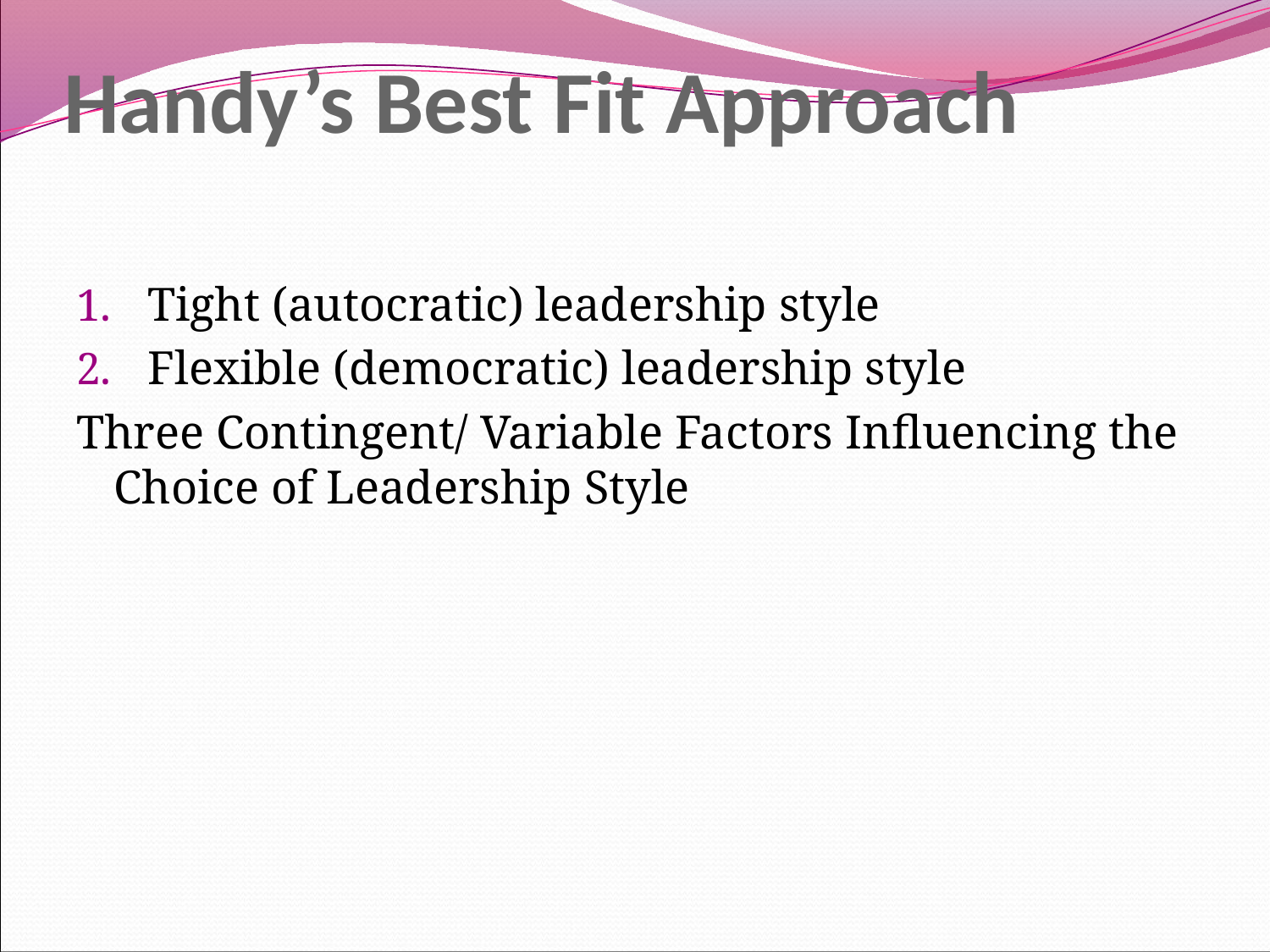

# Handy’s Best Fit Approach
Tight (autocratic) leadership style
Flexible (democratic) leadership style
Three Contingent/ Variable Factors Influencing the Choice of Leadership Style